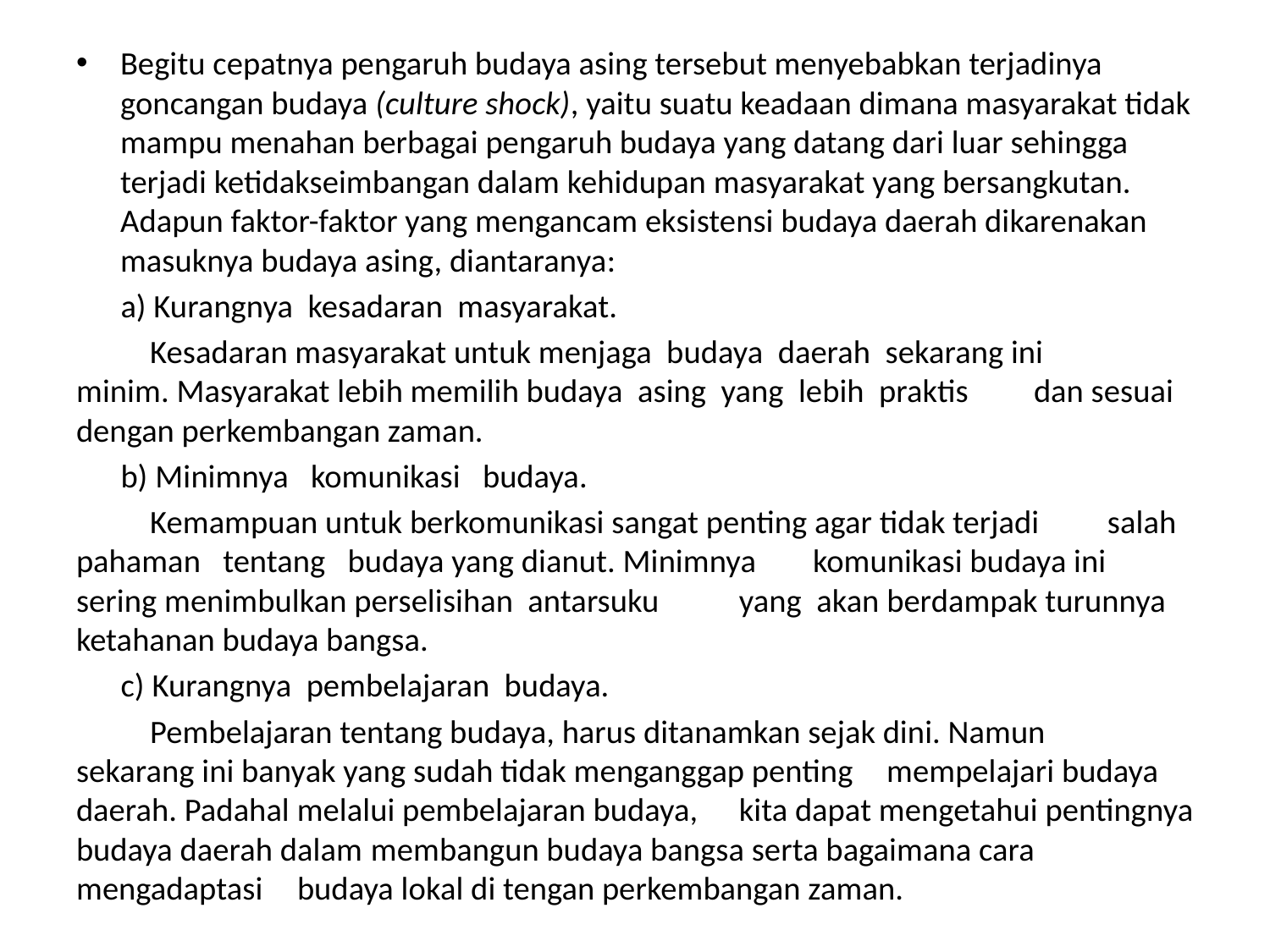

Begitu cepatnya pengaruh budaya asing tersebut menyebabkan terjadinya goncangan budaya (culture shock), yaitu suatu keadaan dimana masyarakat tidak mampu menahan berbagai pengaruh budaya yang datang dari luar sehingga terjadi ketidakseimbangan dalam kehidupan masyarakat yang bersangkutan. Adapun faktor-faktor yang mengancam eksistensi budaya daerah dikarenakan masuknya budaya asing, diantaranya:
      a) Kurangnya  kesadaran  masyarakat.
         	Kesadaran masyarakat untuk menjaga  budaya  daerah  sekarang ini 	minim. Masyarakat lebih memilih budaya  asing  yang  lebih  praktis 	dan sesuai dengan perkembangan zaman.
      b) Minimnya   komunikasi   budaya.
	Kemampuan untuk berkomunikasi sangat penting agar tidak terjadi 	salah   pahaman   tentang   budaya yang dianut. Minimnya 	komunikasi budaya ini sering menimbulkan perselisihan  antarsuku  	yang  akan berdampak turunnya ketahanan budaya bangsa.
      c) Kurangnya  pembelajaran  budaya.
	Pembelajaran tentang budaya, harus ditanamkan sejak dini. Namun 	sekarang ini banyak yang sudah tidak menganggap penting 	mempelajari budaya daerah. Padahal melalui pembelajaran budaya, 	kita dapat mengetahui pentingnya budaya daerah dalam 	membangun budaya bangsa serta bagaimana cara mengadaptasi 	budaya lokal di tengan perkembangan zaman.